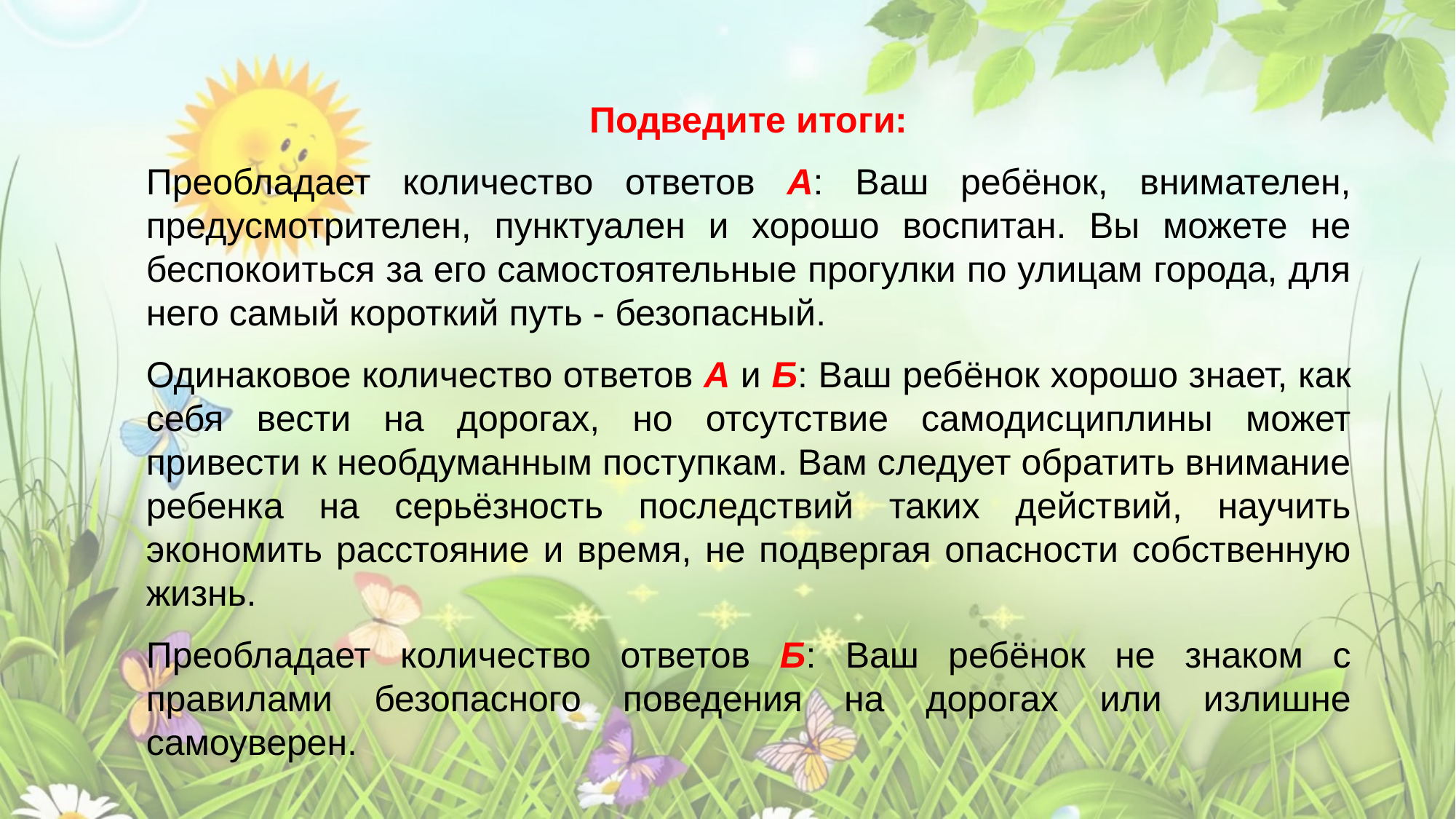

Подведите итоги:
Преобладает количество ответов А: Ваш ребёнок, внимателен, предусмотрителен, пунктуален и хорошо воспитан. Вы можете не беспокоиться за его самостоятельные прогулки по улицам города, для него самый короткий путь - безопасный.
Одинаковое количество ответов А и Б: Ваш ребёнок хорошо знает, как себя вести на дорогах, но отсутствие самодисциплины может привести к необдуманным поступкам. Вам следует обратить внимание ребенка на серьёзность последствий таких действий, научить экономить расстояние и время, не подвергая опасности собственную жизнь.
Преобладает количество ответов Б: Ваш ребёнок не знаком с правилами безопасного поведения на дорогах или излишне самоуверен.